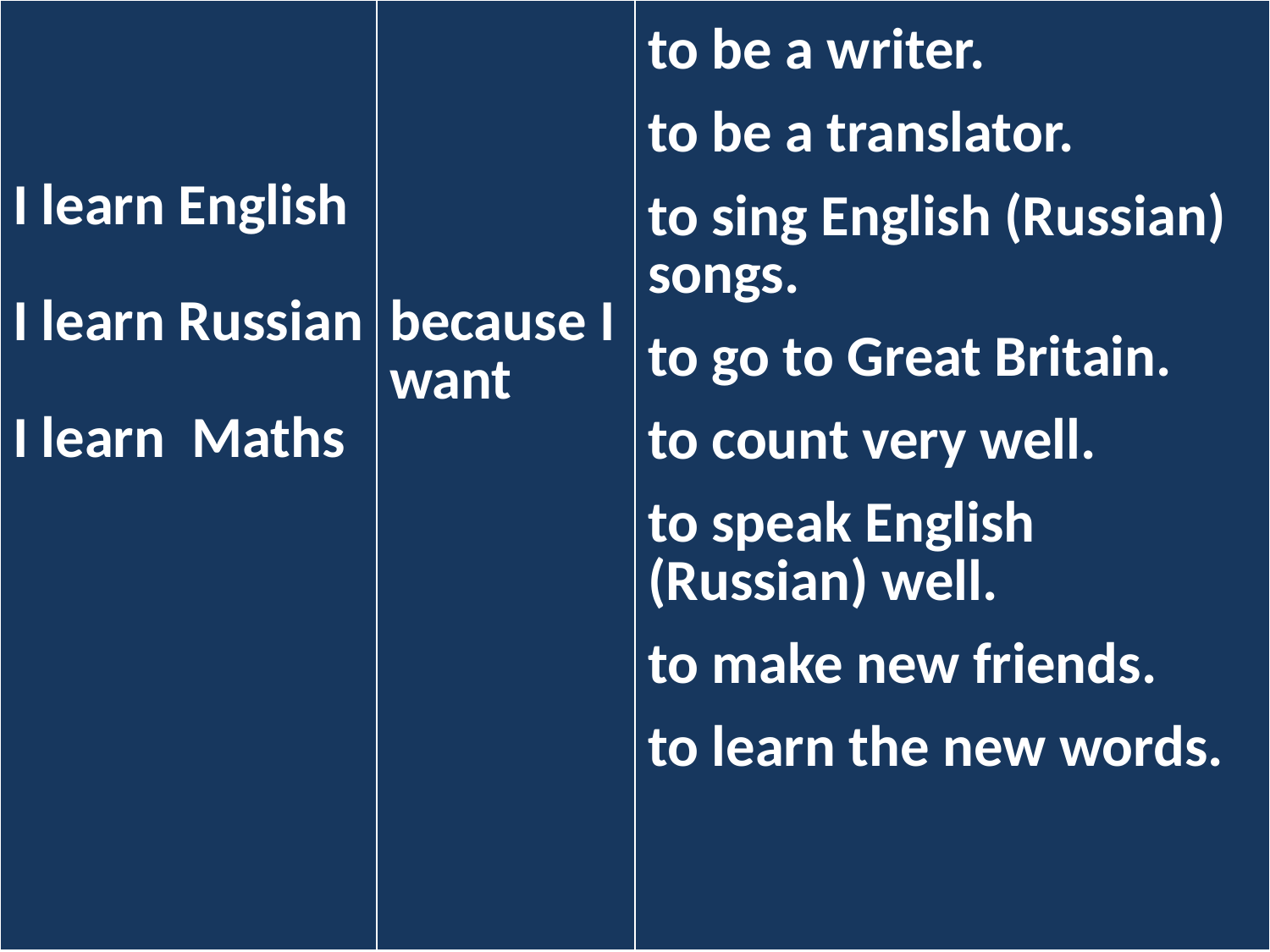

| I learn English I learn Russian I learn Maths | because I want | to be a writer. to be a translator. to sing English (Russian) songs. to go to Great Britain. to count very well. to speak English (Russian) well. to make new friends. to learn the new words. |
| --- | --- | --- |